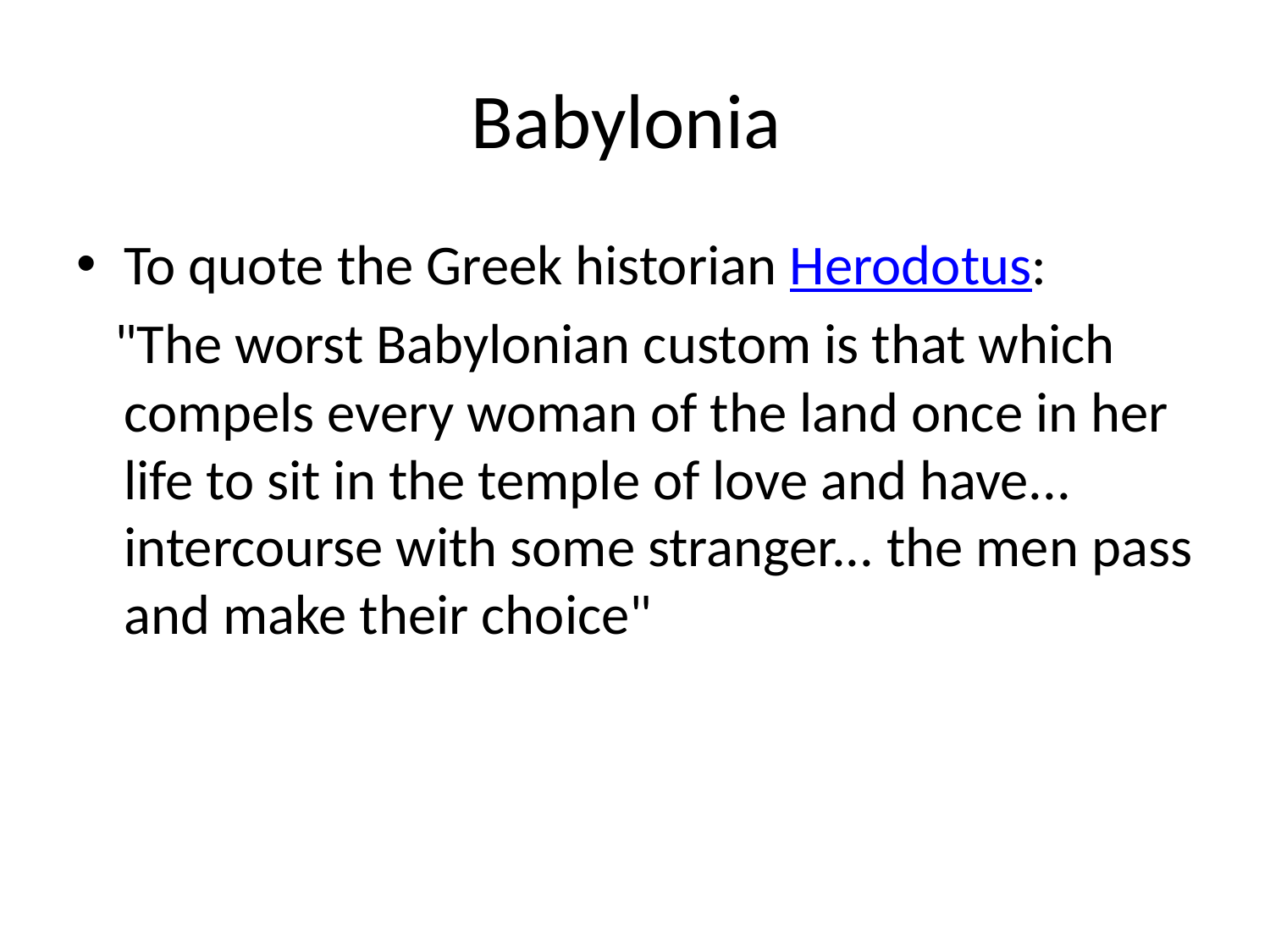

# Babylonia
To quote the Greek historian Herodotus:
   "The worst Babylonian custom is that which compels every woman of the land once in her life to sit in the temple of love and have... intercourse with some stranger... the men pass and make their choice"